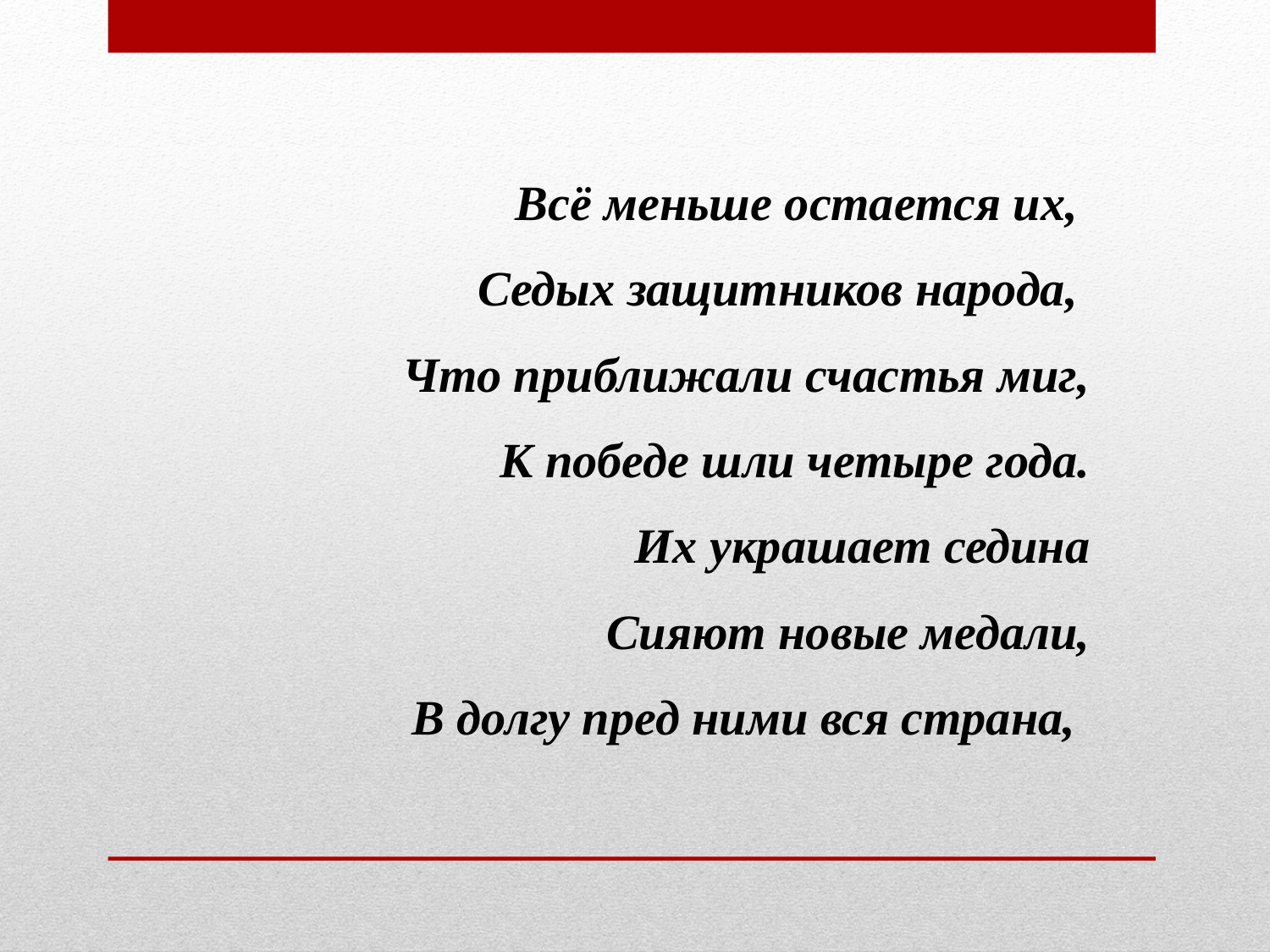

Всё меньше остается их,
Седых защитников народа,
Что приближали счастья миг,
К победе шли четыре года.
Их украшает седина
Сияют новые медали,
В долгу пред ними вся страна,